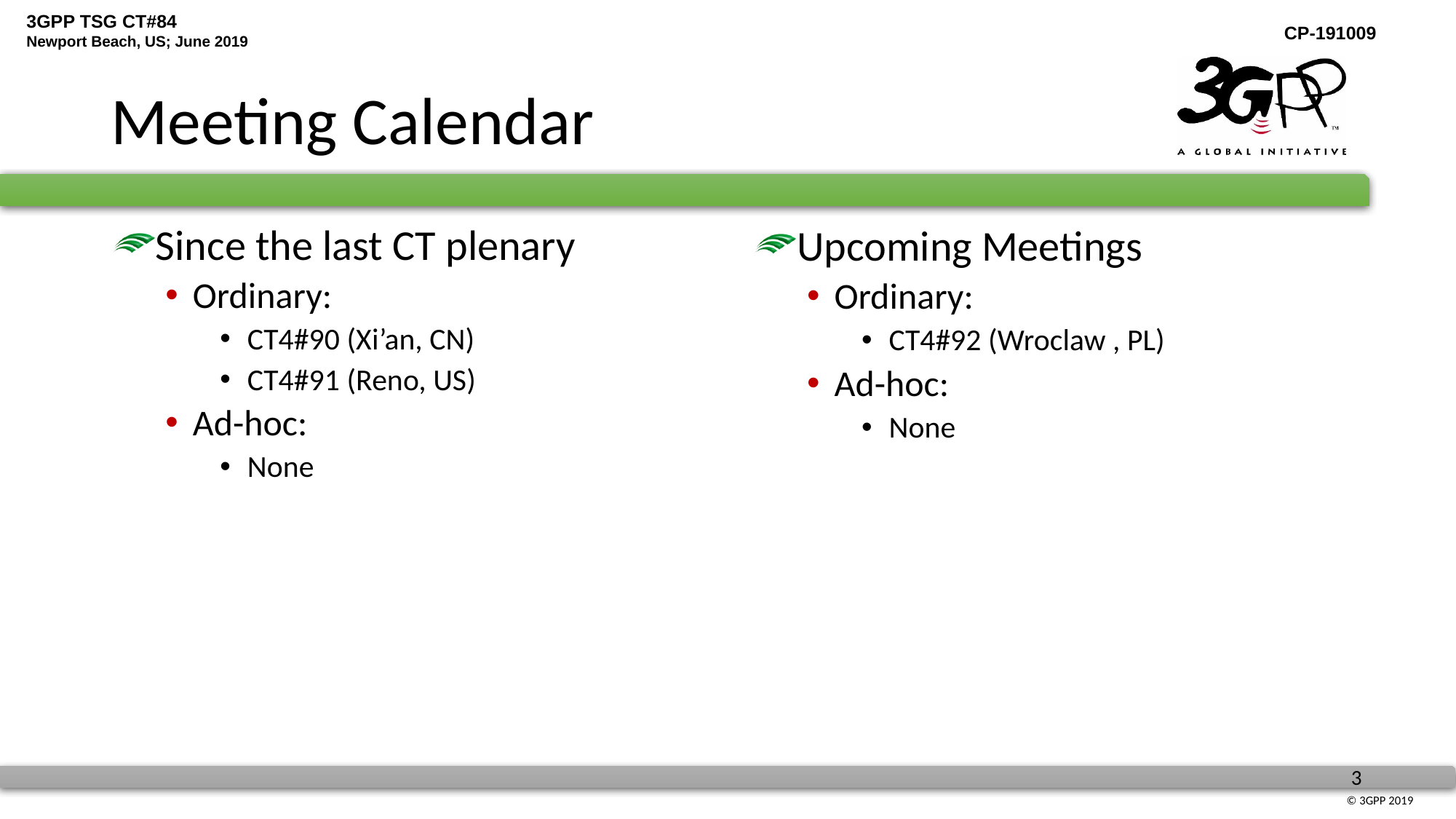

# Meeting Calendar
Since the last CT plenary
Ordinary:
CT4#90 (Xi’an, CN)
CT4#91 (Reno, US)
Ad-hoc:
None

Upcoming Meetings
Ordinary:
CT4#92 (Wroclaw , PL)
Ad-hoc:
None